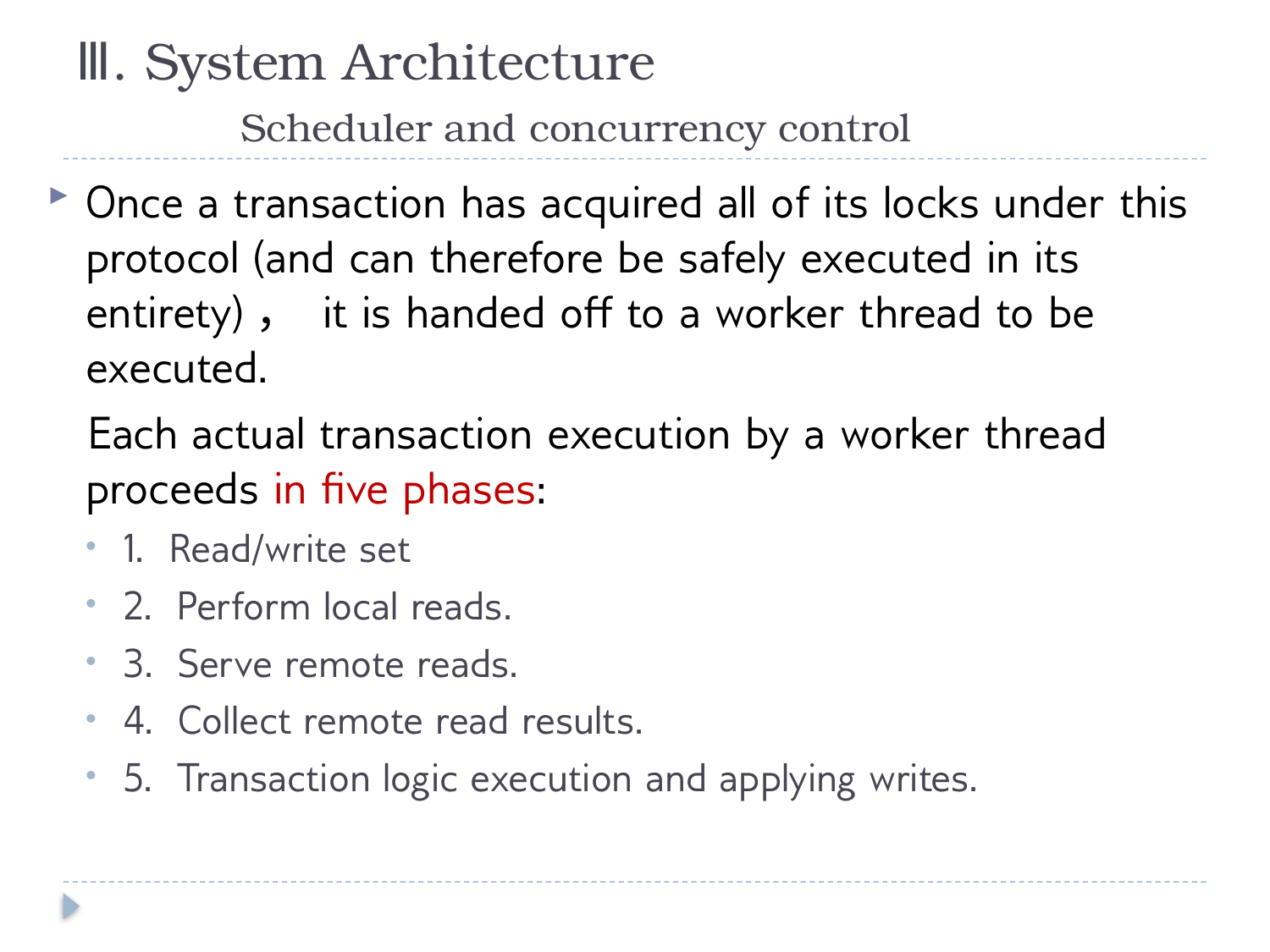

# Ⅲ. System Architecture Scheduler and concurrency control
Once a transaction has acquired all of its locks under this protocol (and can therefore be safely executed in its entirety)， it is handed off to a worker thread to be executed.
   Each actual transaction execution by a worker thread proceeds in five phases:
1.  Read/write set
2.  Perform local reads.
3.  Serve remote reads.
4.  Collect remote read results.
5.  Transaction logic execution and applying writes.